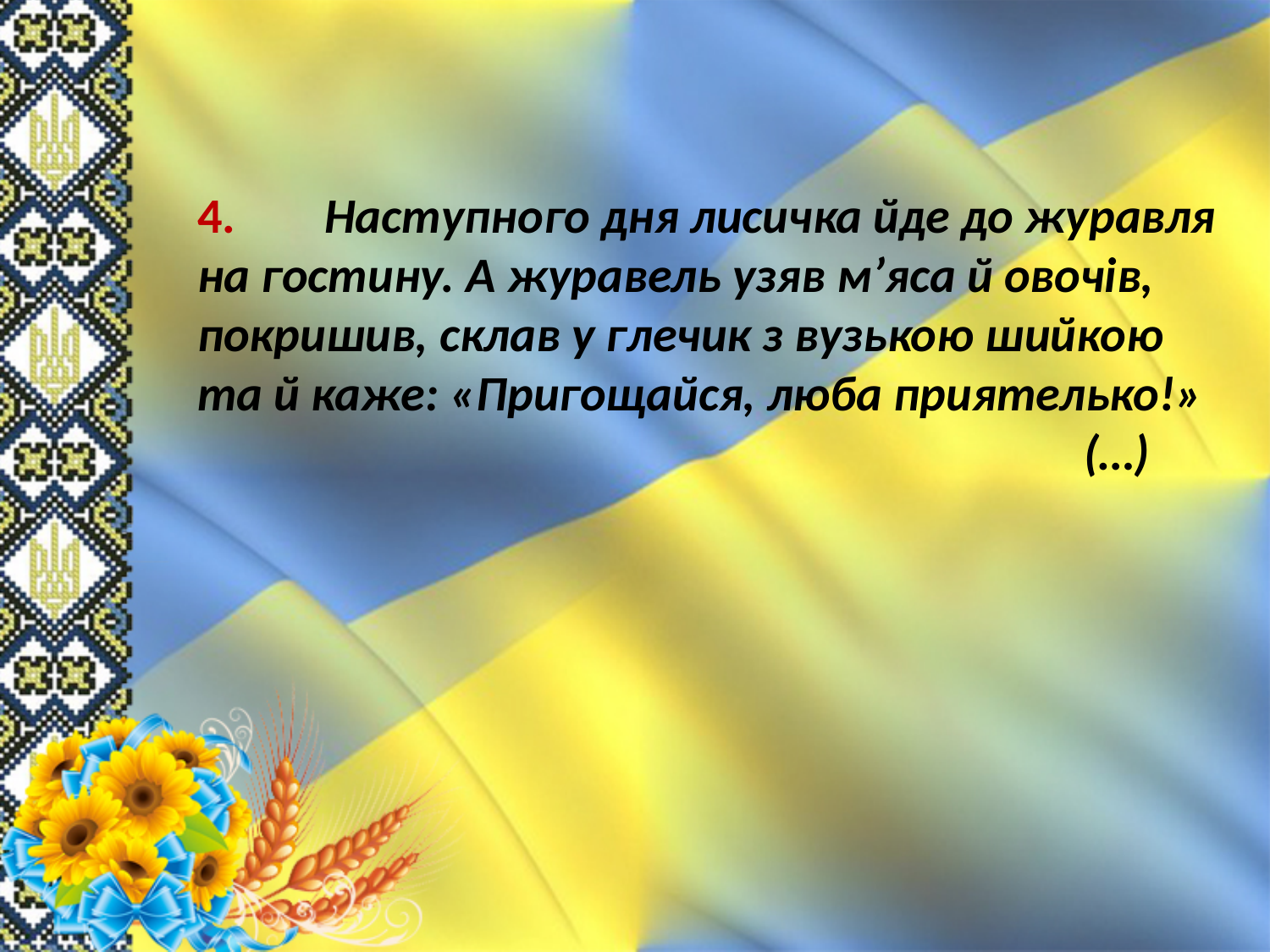

4.	Наступного дня лисичка йде до журавля на гостину. А журавель узяв м’яса й овочів, покришив, склав у глечик з вузькою шийкою та й каже: «Пригощайся, люба приятелько!»
                                                                               (…)